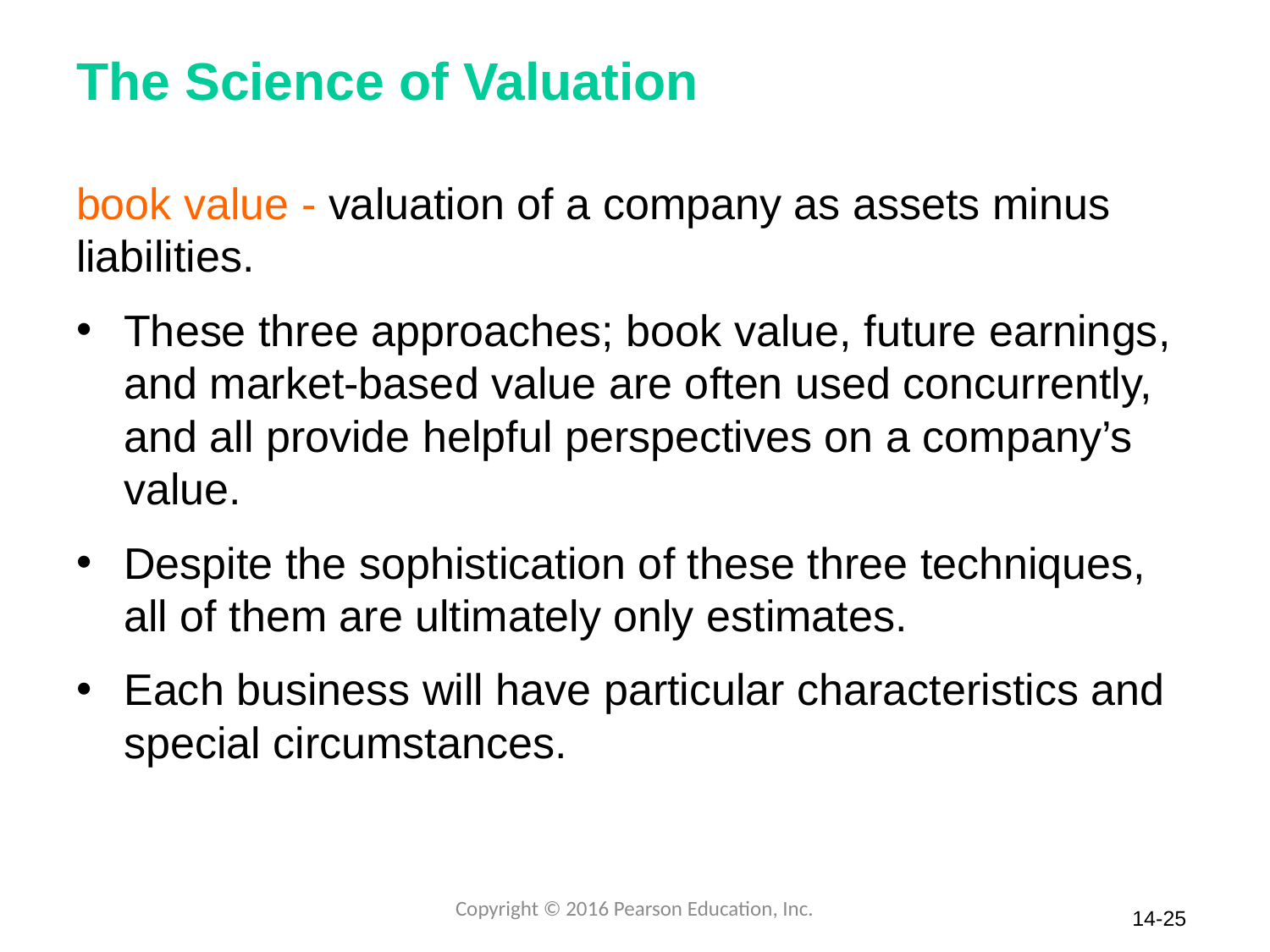

# The Science of Valuation
book value - valuation of a company as assets minus liabilities.

These three approaches; book value, future earnings, and market-based value are often used concurrently, and all provide helpful perspectives on a company’s value.

Despite the sophistication of these three techniques, all of them are ultimately only estimates.

Each business will have particular characteristics and special circumstances.

Copyright © 2016 Pearson Education, Inc.